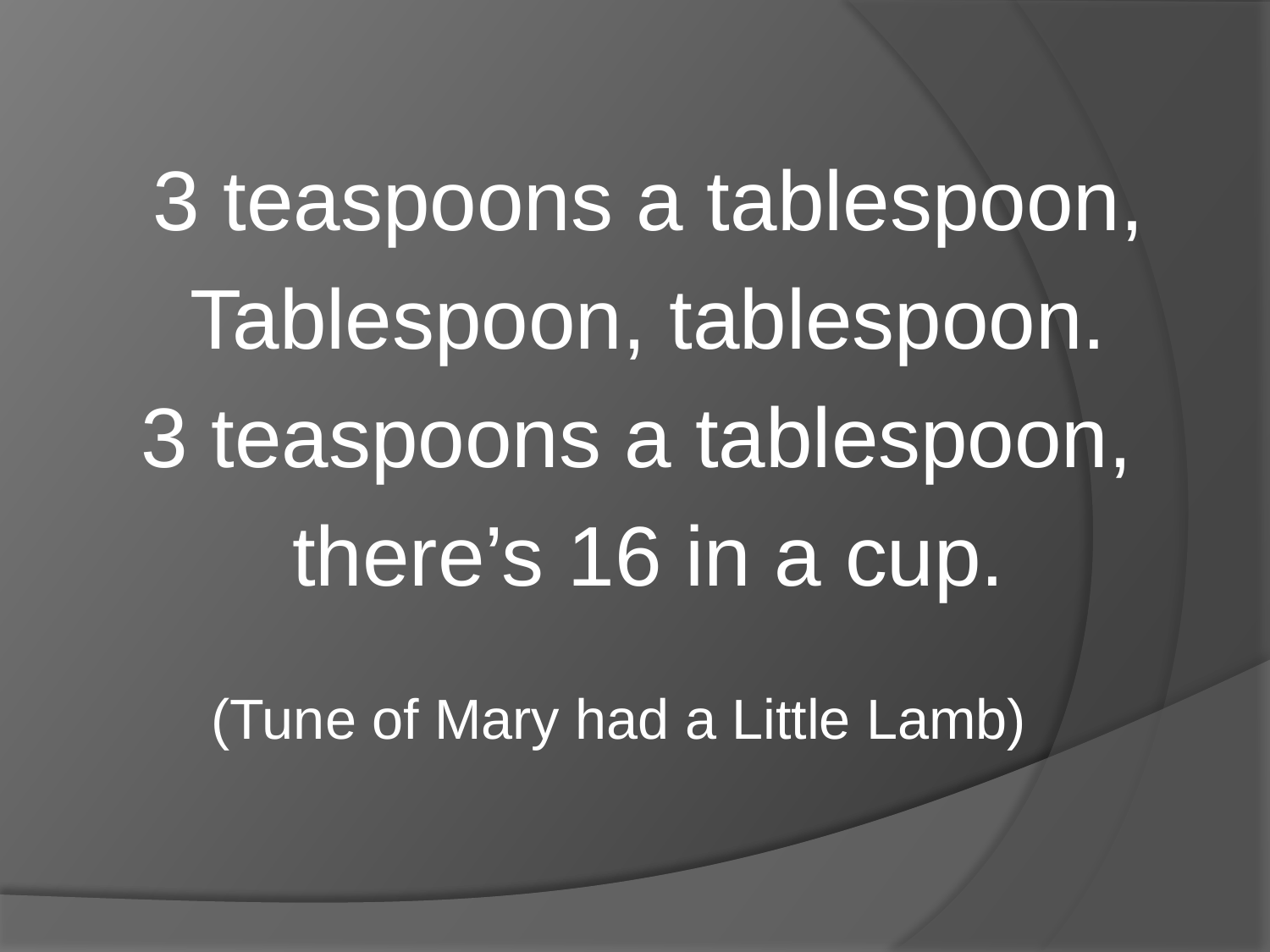

3 teaspoons a tablespoon,
Tablespoon, tablespoon.
3 teaspoons a tablespoon,
there’s 16 in a cup.
(Tune of Mary had a Little Lamb)